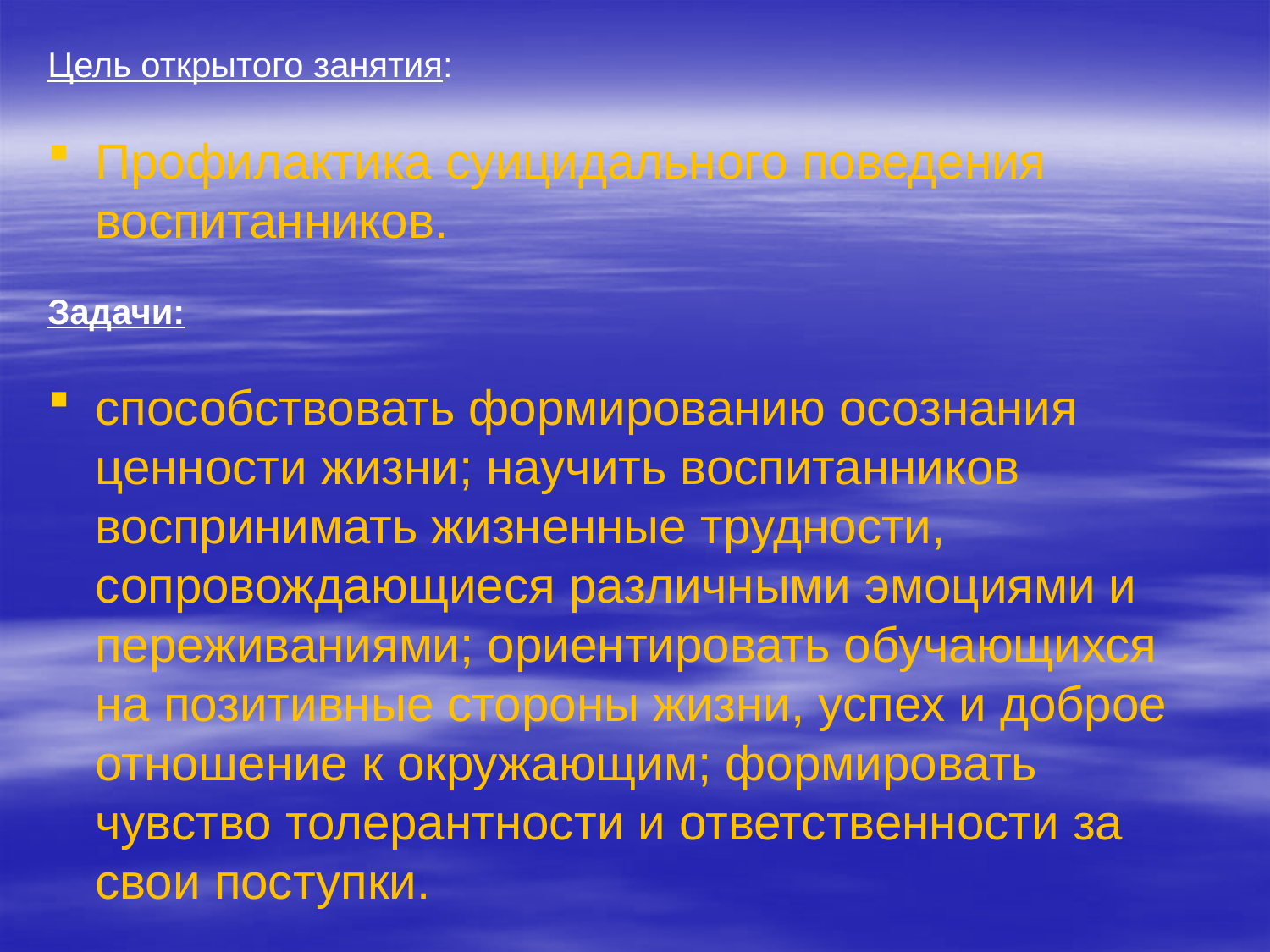

Цель открытого занятия:

Профилактика суицидального поведения воспитанников.

Задачи:

способствовать формированию осознания ценности жизни; научить воспитанников воспринимать жизненные трудности, сопровождающиеся различными эмоциями и переживаниями; ориентировать обучающихся на позитивные стороны жизни, успех и доброе отношение к окружающим; формировать чувство толерантности и ответственности за свои поступки.